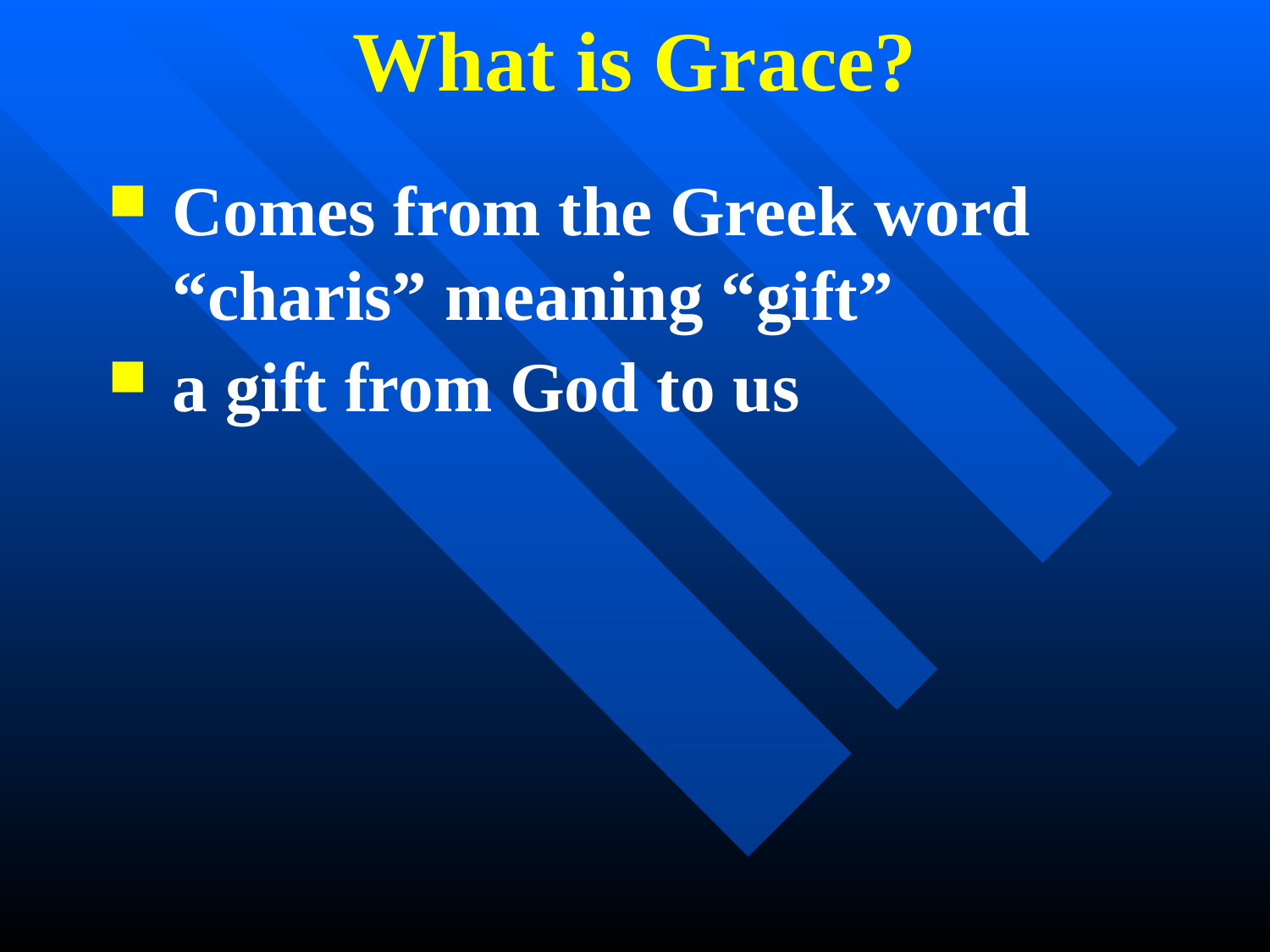

What is Grace?
Comes from the Greek word “charis” meaning “gift”
a gift from God to us